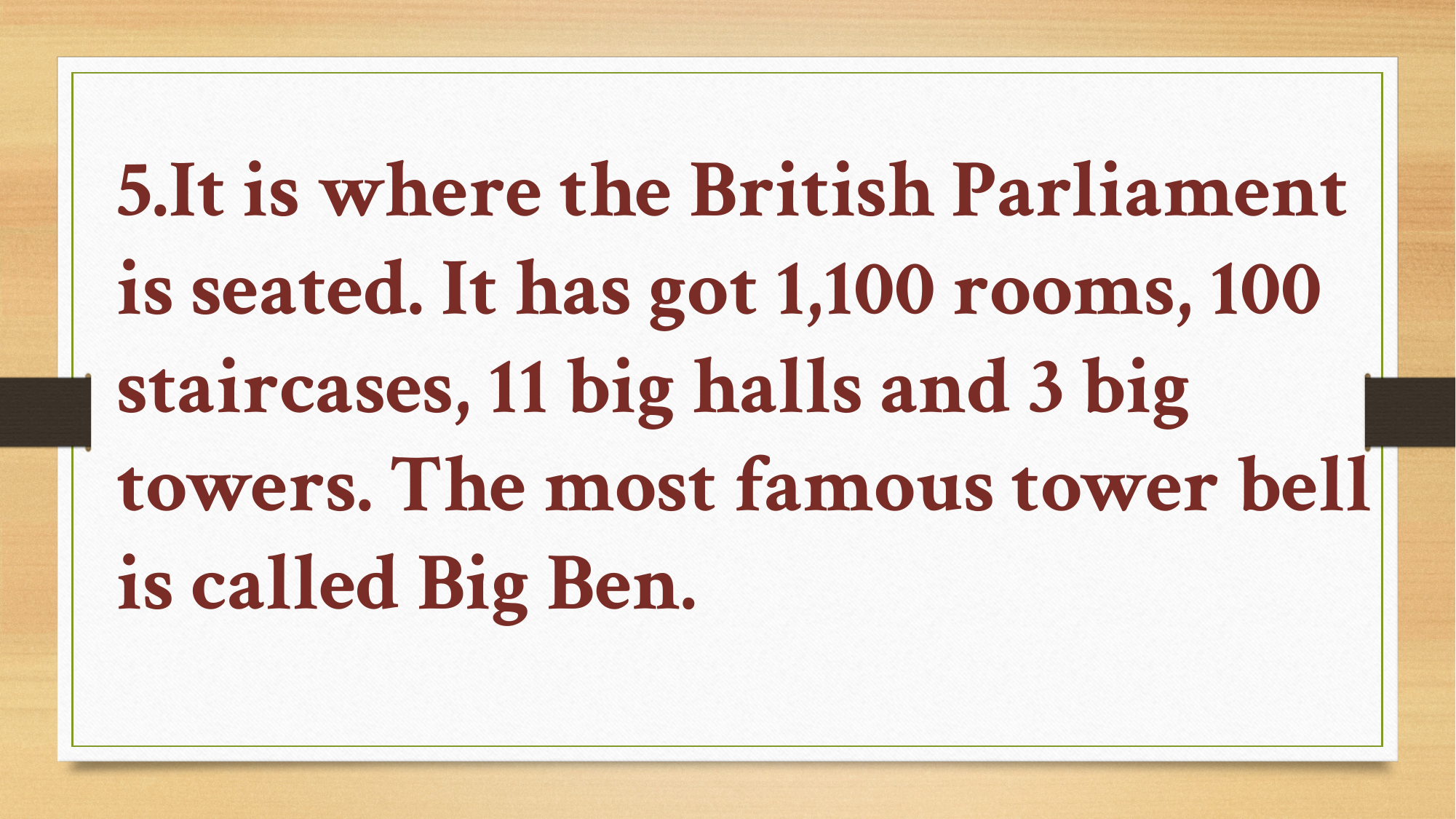

5.It is where the British Parliament is seated. It has got 1,100 rooms, 100 staircases, 11 big halls and 3 big towers. The most famous tower bell is called Big Ben.